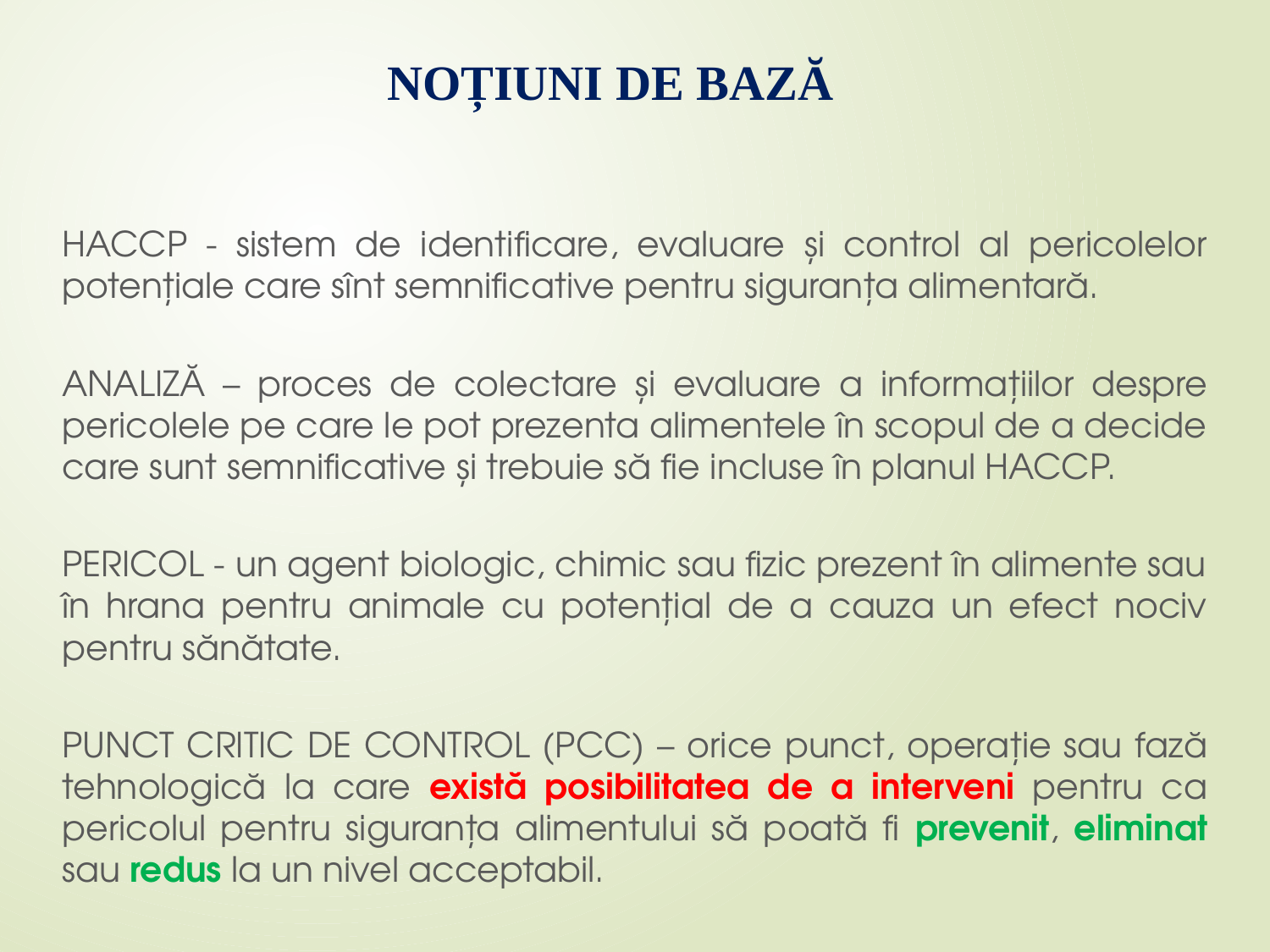

# NOȚIUNI DE BAZĂ
HACCP - sistem de identificare, evaluare şi control al pericolelor potenţiale care sînt semnificative pentru siguranţa alimentară.

ANALIZĂ – proces de colectare şi evaluare a informaţiilor despre pericolele pe care le pot prezenta alimentele în scopul de a decide care sunt semnificative şi trebuie să fie incluse în planul HACCP.

PERICOL - un agent biologic, chimic sau fizic prezent în alimente sau în hrana pentru animale cu potenţial de a cauza un efect nociv pentru sănătate.

PUNCT CRITIC DE CONTROL (PCC) – orice punct, operaţie sau fază tehnologică la care există posibilitatea de a interveni pentru ca pericolul pentru siguranţa alimentului să poată fi prevenit, eliminat sau redus la un nivel acceptabil.